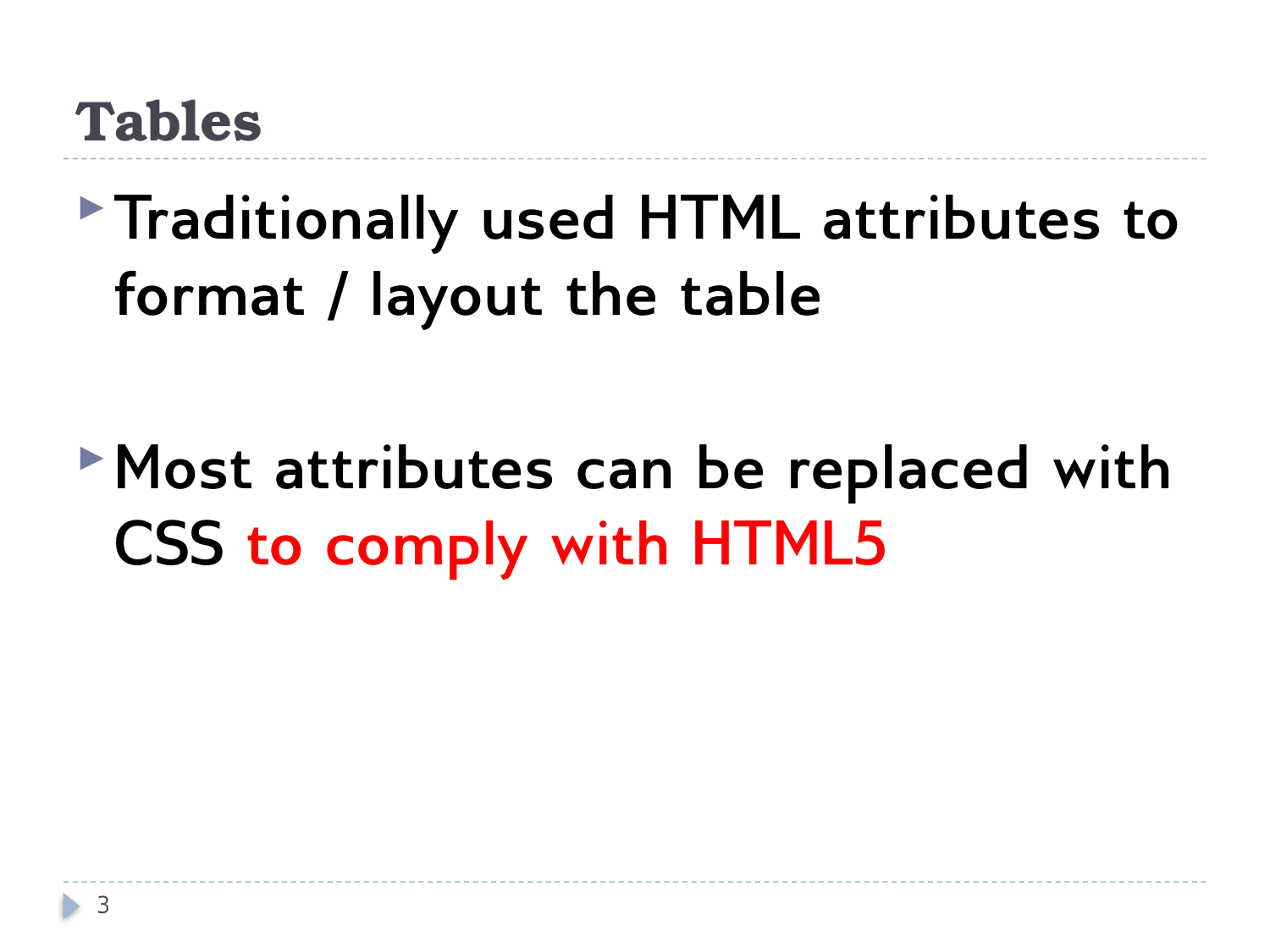

# Tables
Traditionally used HTML attributes to format / layout the table

Most attributes can be replaced with CSS to comply with HTML5
3